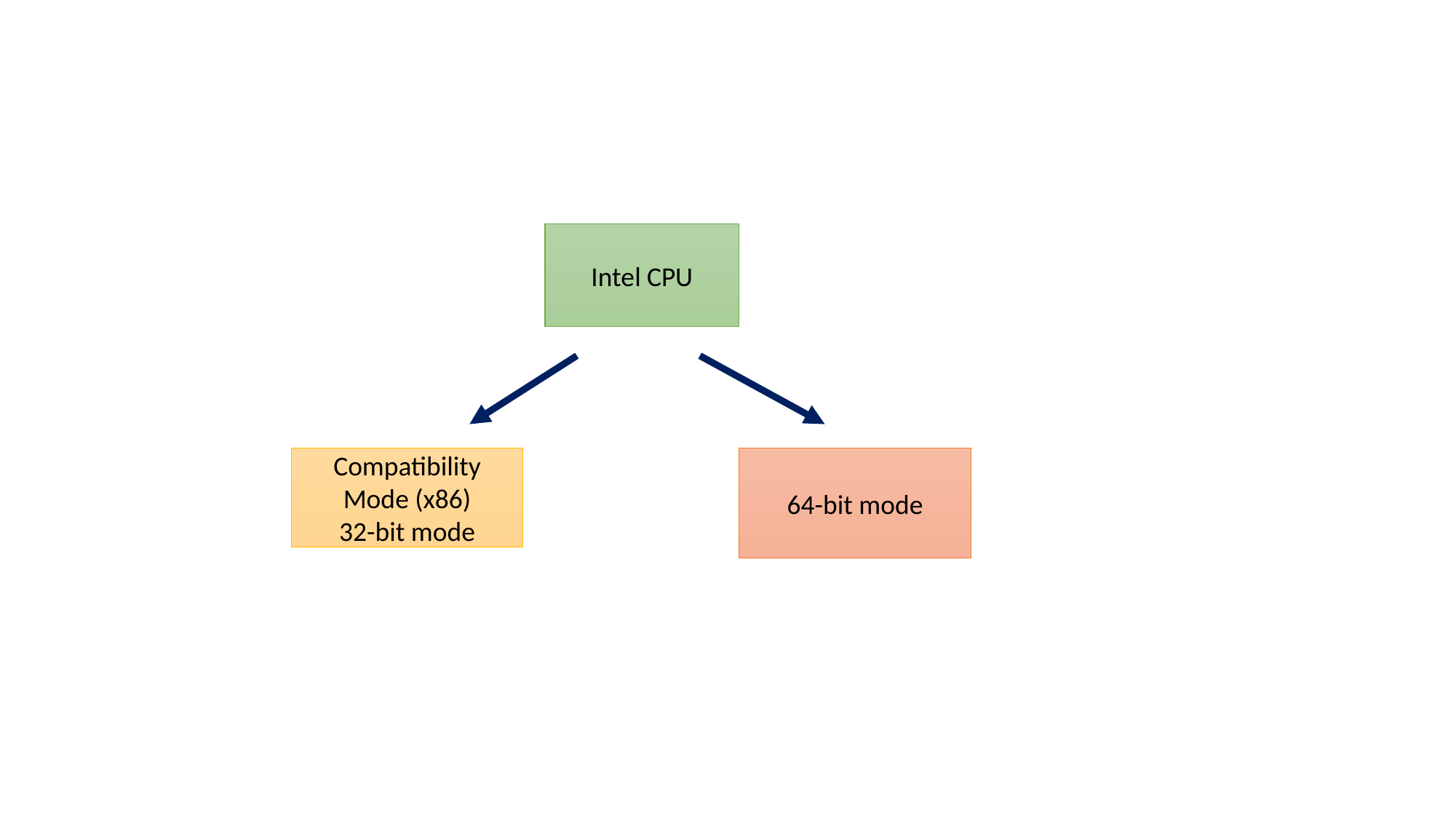

Intel CPU
Compatibility Mode (x86)
32-bit mode
64-bit mode